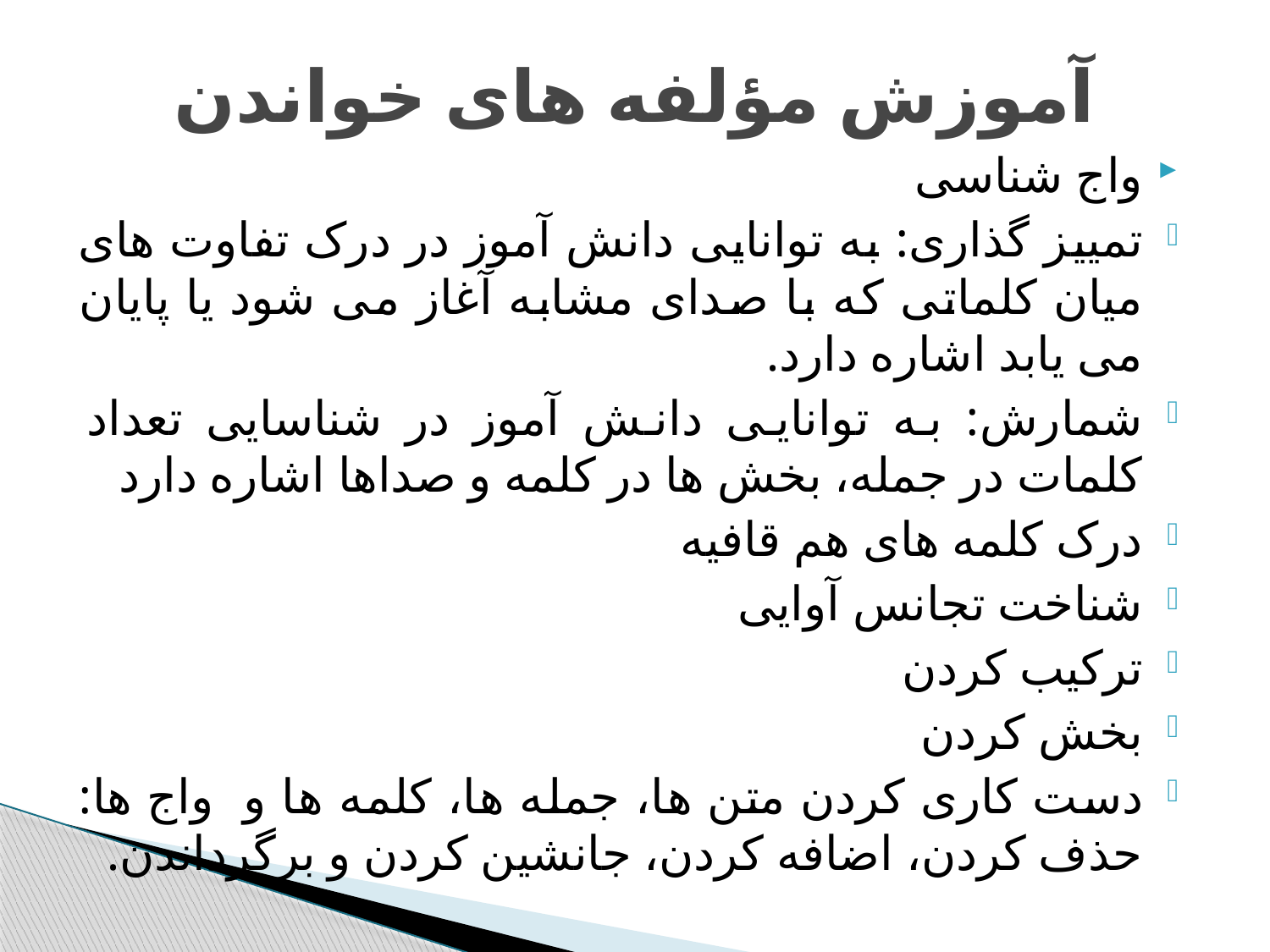

# آموزش مؤلفه های خواندن
واج شناسی
تمییز گذاری: به توانایی دانش آموز در درک تفاوت های میان کلماتی که با صدای مشابه آغاز می شود یا پایان می یابد اشاره دارد.
شمارش: به توانایی دانش آموز در شناسایی تعداد کلمات در جمله، بخش ها در کلمه و صداها اشاره دارد
درک کلمه های هم قافیه
شناخت تجانس آوایی
ترکیب کردن
بخش کردن
دست کاری کردن متن ها، جمله ها، کلمه ها و  واج ها: حذف کردن، اضافه کردن، جانشین کردن و برگرداندن.